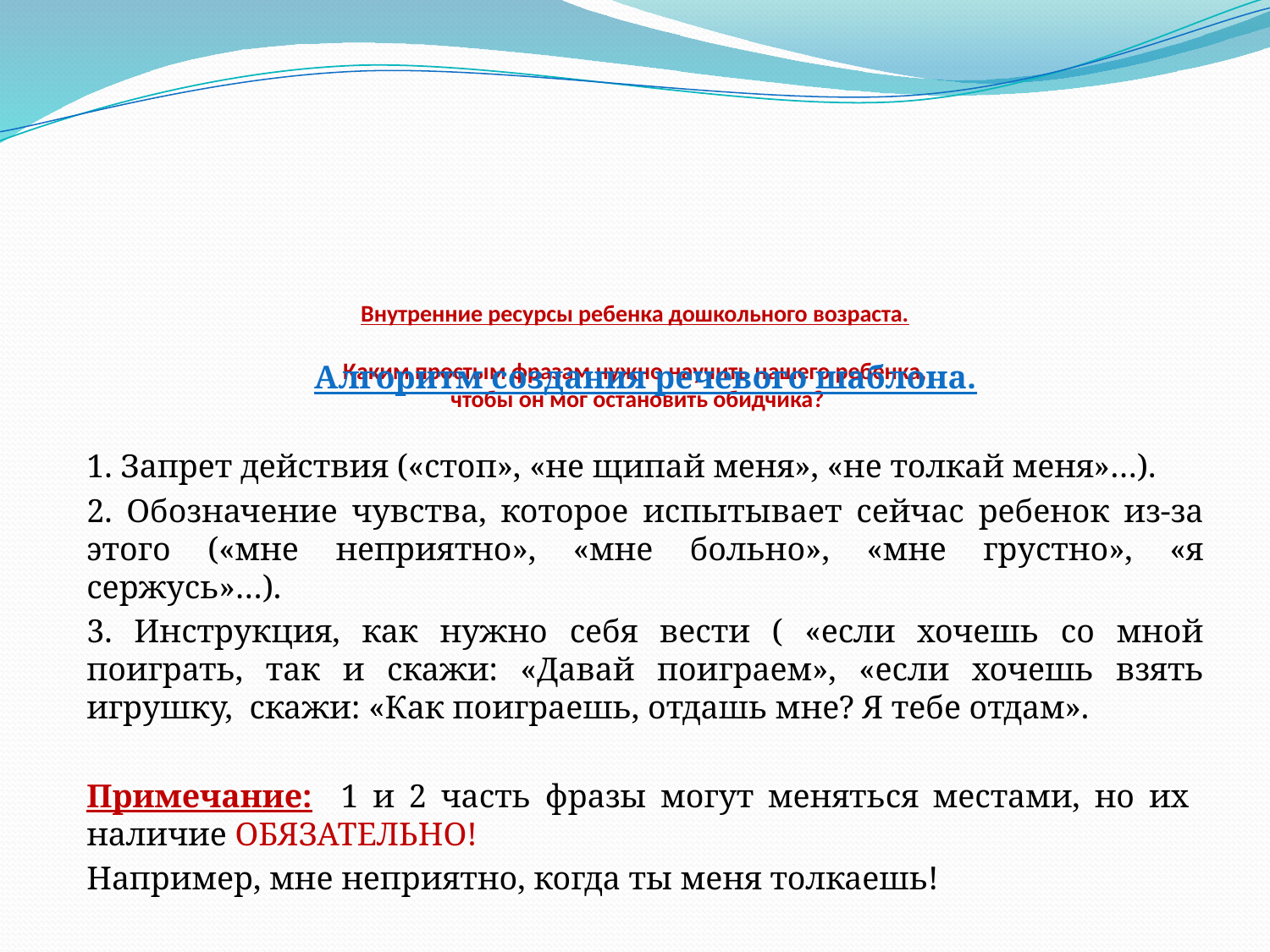

# Внутренние ресурсы ребенка дошкольного возраста. Каким простым фразам нужно научить нашего ребенка, чтобы он мог остановить обидчика?

Алгоритм создания речевого шаблона.

1. Запрет действия («стоп», «не щипай меня», «не толкай меня»…).
2. Обозначение чувства, которое испытывает сейчас ребенок из-за этого («мне неприятно», «мне больно», «мне грустно», «я сержусь»…).
3. Инструкция, как нужно себя вести ( «если хочешь со мной поиграть, так и скажи: «Давай поиграем», «если хочешь взять игрушку,  скажи: «Как поиграешь, отдашь мне? Я тебе отдам».

Примечание:  1 и 2 часть фразы могут меняться местами, но их  наличие ОБЯЗАТЕЛЬНО!
Например, мне неприятно, когда ты меня толкаешь!